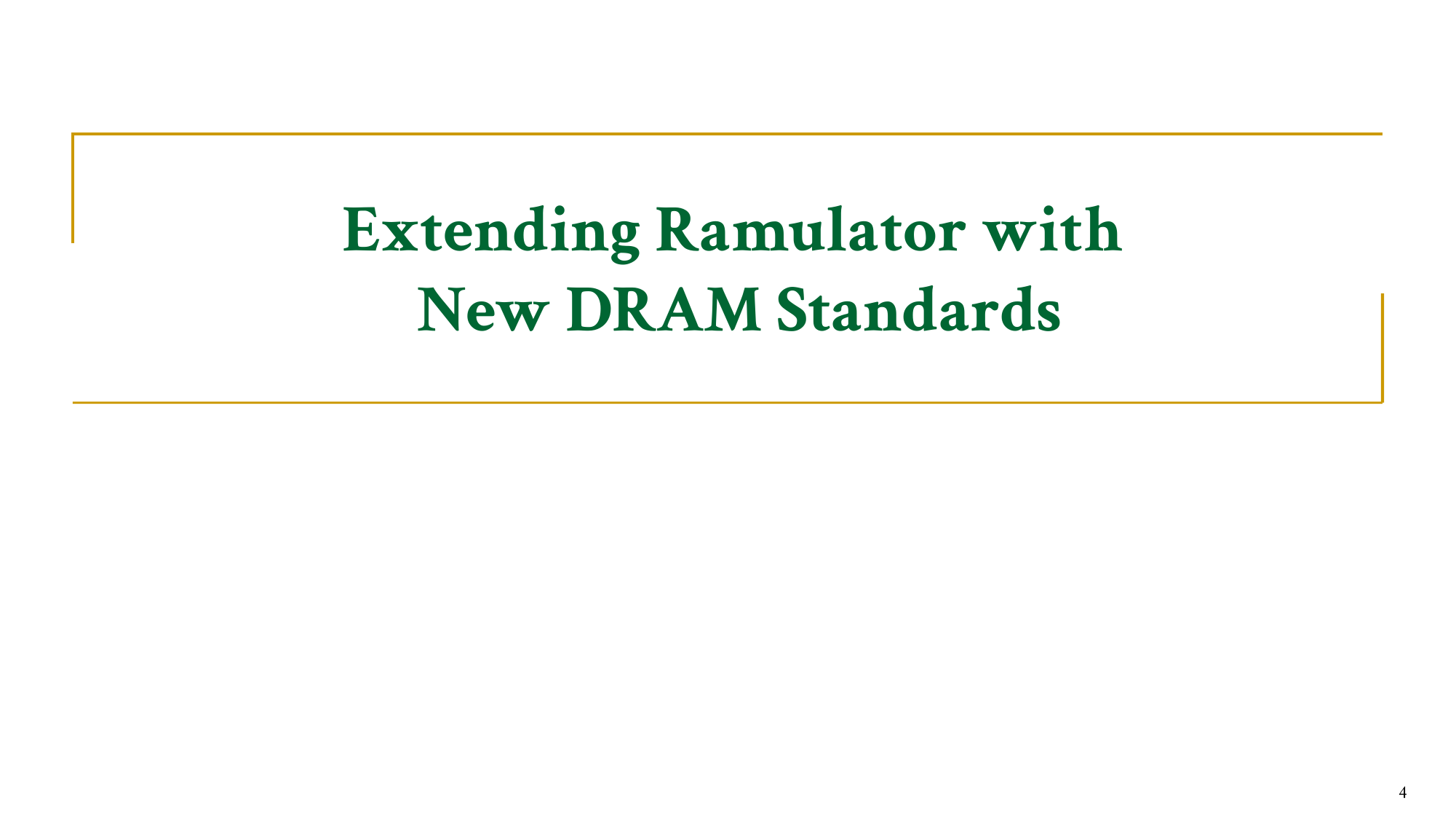

# Extending Ramulator with New DRAM Standards

4